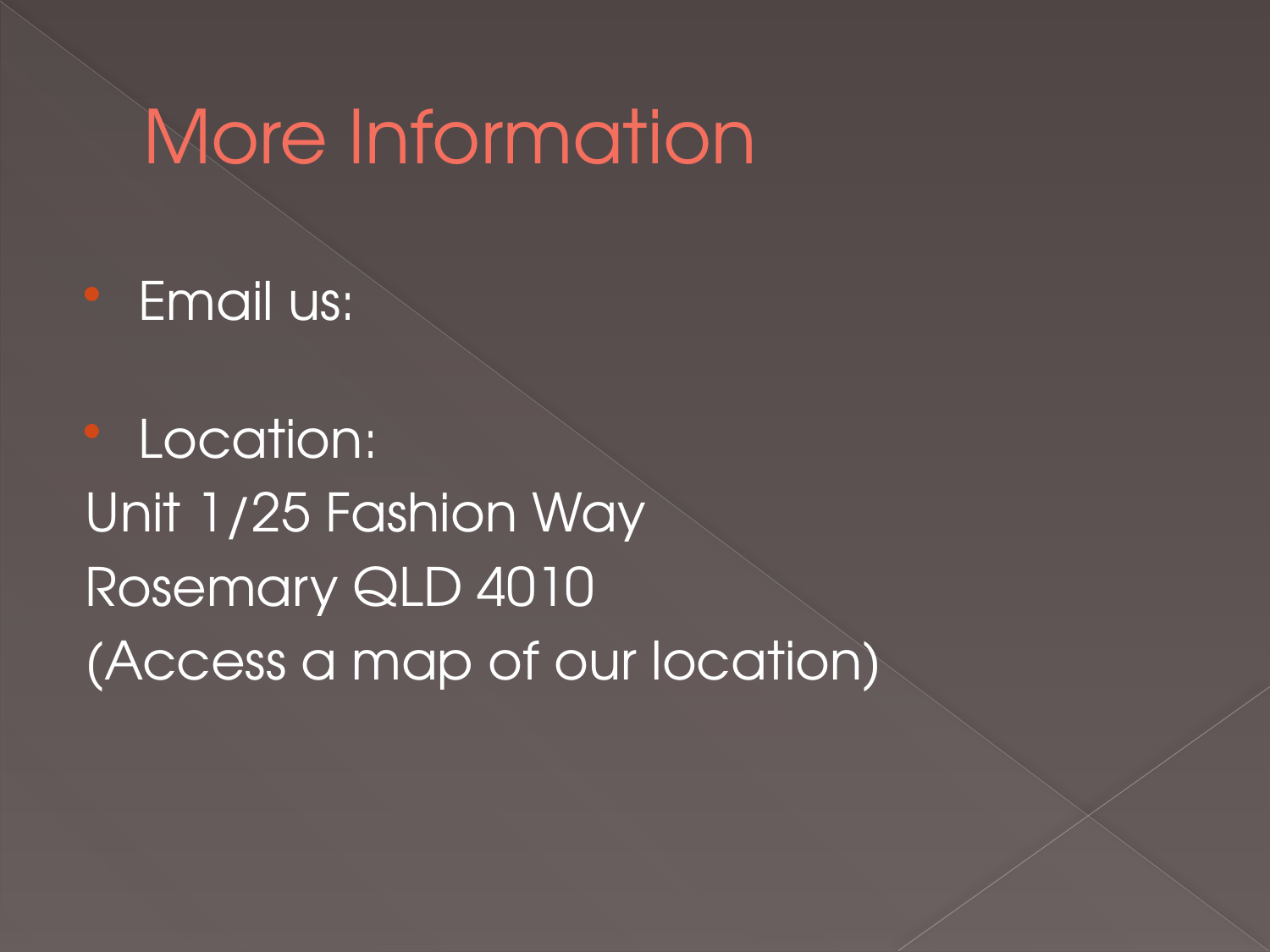

# More Information
Email us:
Location:
Unit 1/25 Fashion Way
Rosemary QLD 4010
(Access a map of our location)